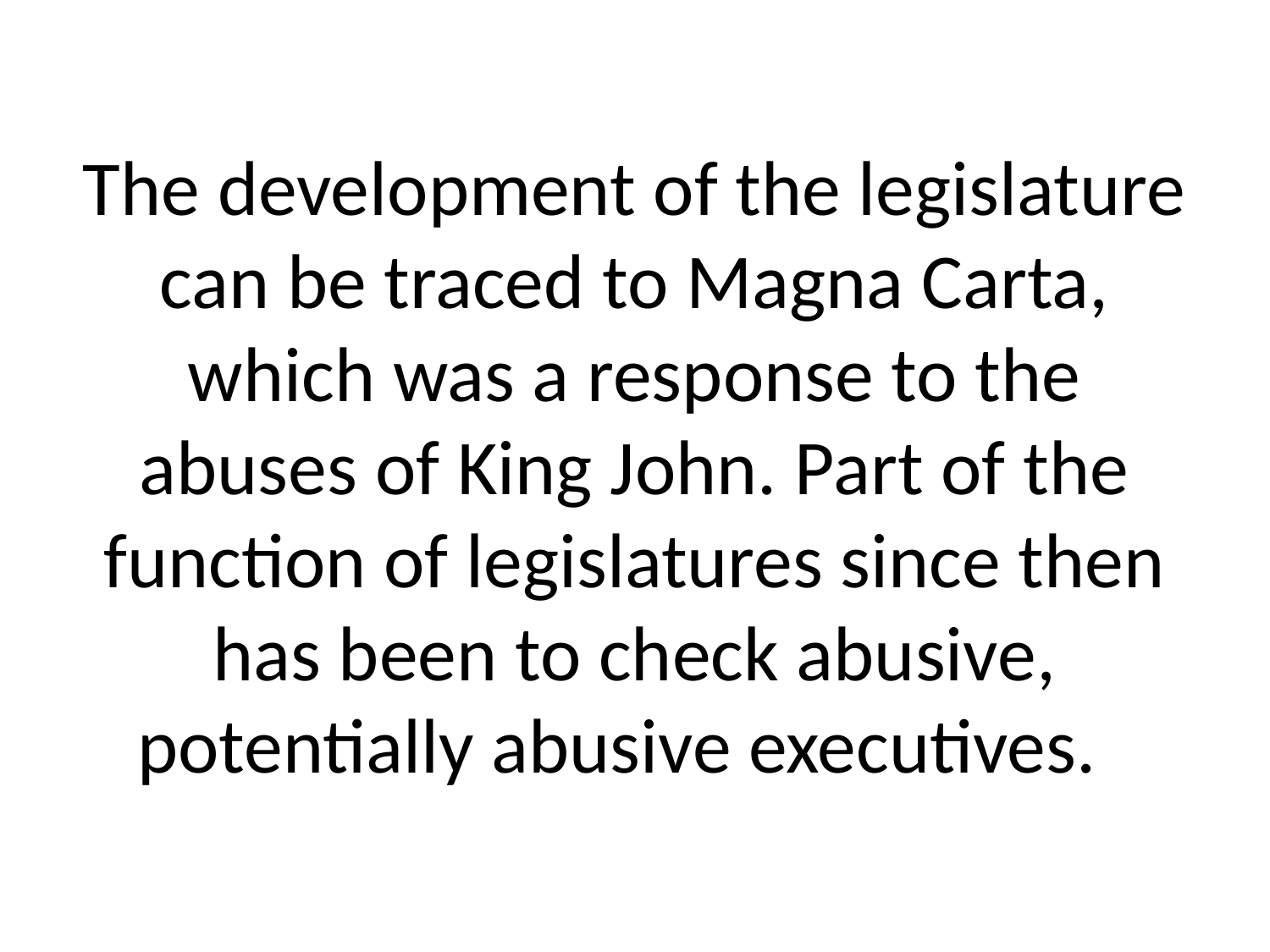

# The development of the legislature can be traced to Magna Carta, which was a response to the abuses of King John. Part of the function of legislatures since then has been to check abusive, potentially abusive executives.